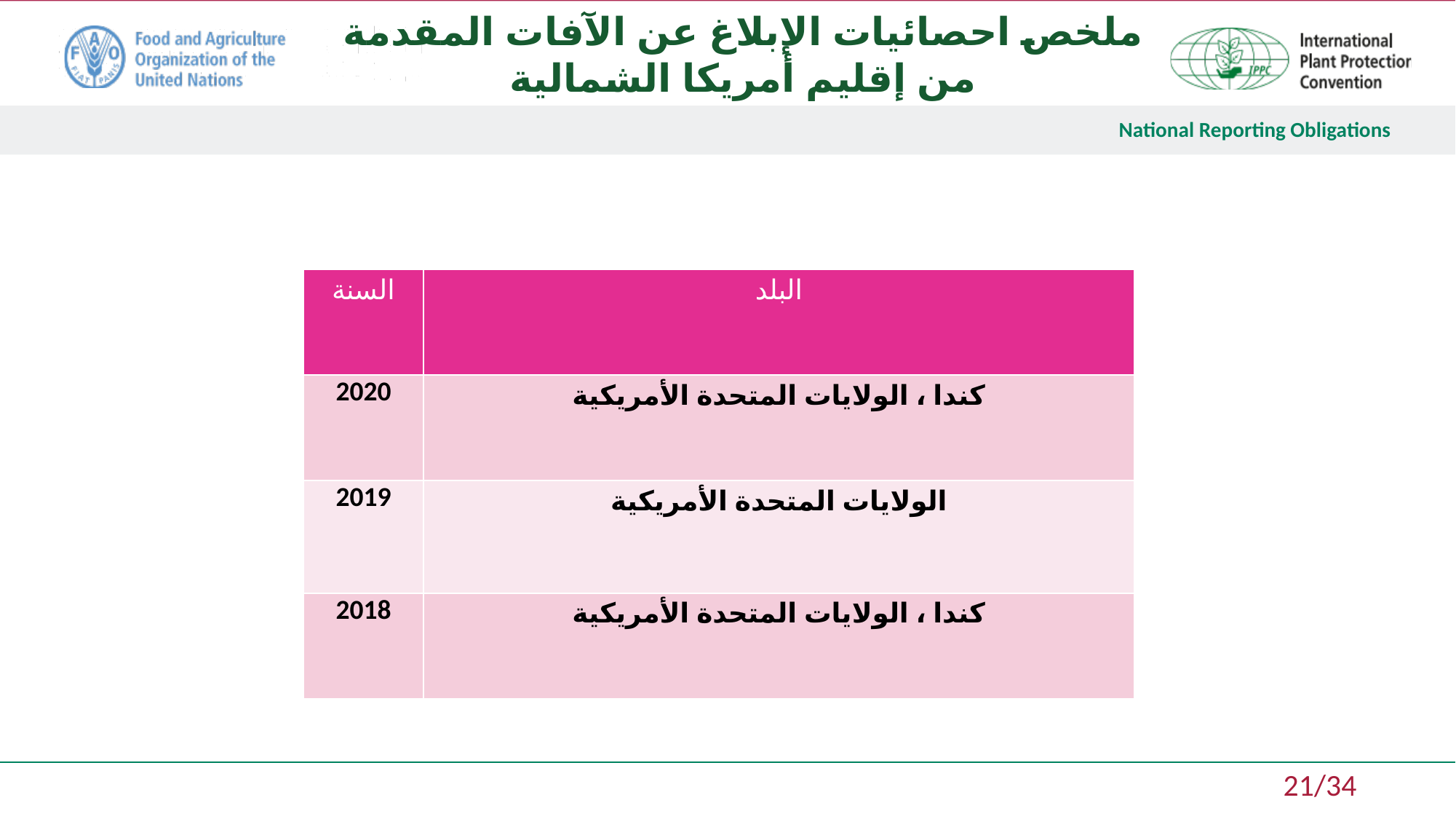

ملخص احصائيات الإبلاغ عن الآفات المقدمة من إقليم أمريكا الشمالية
| السنة | البلد |
| --- | --- |
| 2020 | كندا ، الولايات المتحدة الأمريكية |
| 2019 | الولايات المتحدة الأمريكية |
| 2018 | كندا ، الولايات المتحدة الأمريكية |